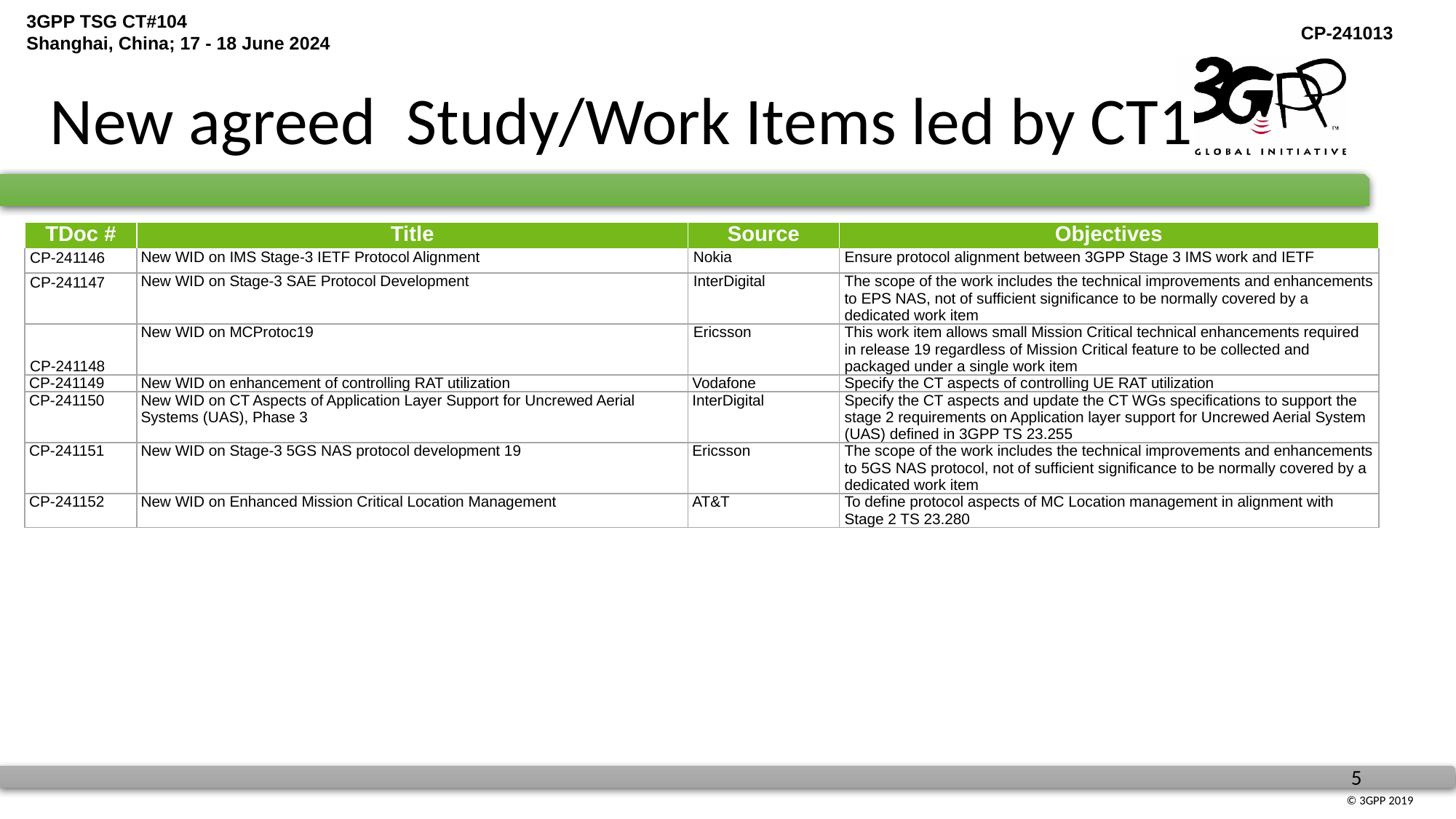

# New agreed  Study/Work Items led by CT1
| TDoc # | Title | Source | Objectives |
| --- | --- | --- | --- |
| CP-241146 | New WID on IMS Stage-3 IETF Protocol Alignment | Nokia | Ensure protocol alignment between 3GPP Stage 3 IMS work and IETF |
| CP-241147 | New WID on Stage-3 SAE Protocol Development | InterDigital | The scope of the work includes the technical improvements and enhancements to EPS NAS, not of sufficient significance to be normally covered by a dedicated work item |
| CP-241148 | New WID on MCProtoc19 | Ericsson | This work item allows small Mission Critical technical enhancements required in release 19 regardless of Mission Critical feature to be collected and packaged under a single work item |
| CP-241149 | New WID on enhancement of controlling RAT utilization | Vodafone | Specify the CT aspects of controlling UE RAT utilization |
| CP-241150 | New WID on CT Aspects of Application Layer Support for Uncrewed Aerial Systems (UAS), Phase 3 | InterDigital | Specify the CT aspects and update the CT WGs specifications to support the stage 2 requirements on Application layer support for Uncrewed Aerial System (UAS) defined in 3GPP TS 23.255 |
| CP-241151 | New WID on Stage-3 5GS NAS protocol development 19 | Ericsson | The scope of the work includes the technical improvements and enhancements to 5GS NAS protocol, not of sufficient significance to be normally covered by a dedicated work item |
| CP-241152 | New WID on Enhanced Mission Critical Location Management | AT&T | To define protocol aspects of MC Location management in alignment with Stage 2 TS 23.280 |